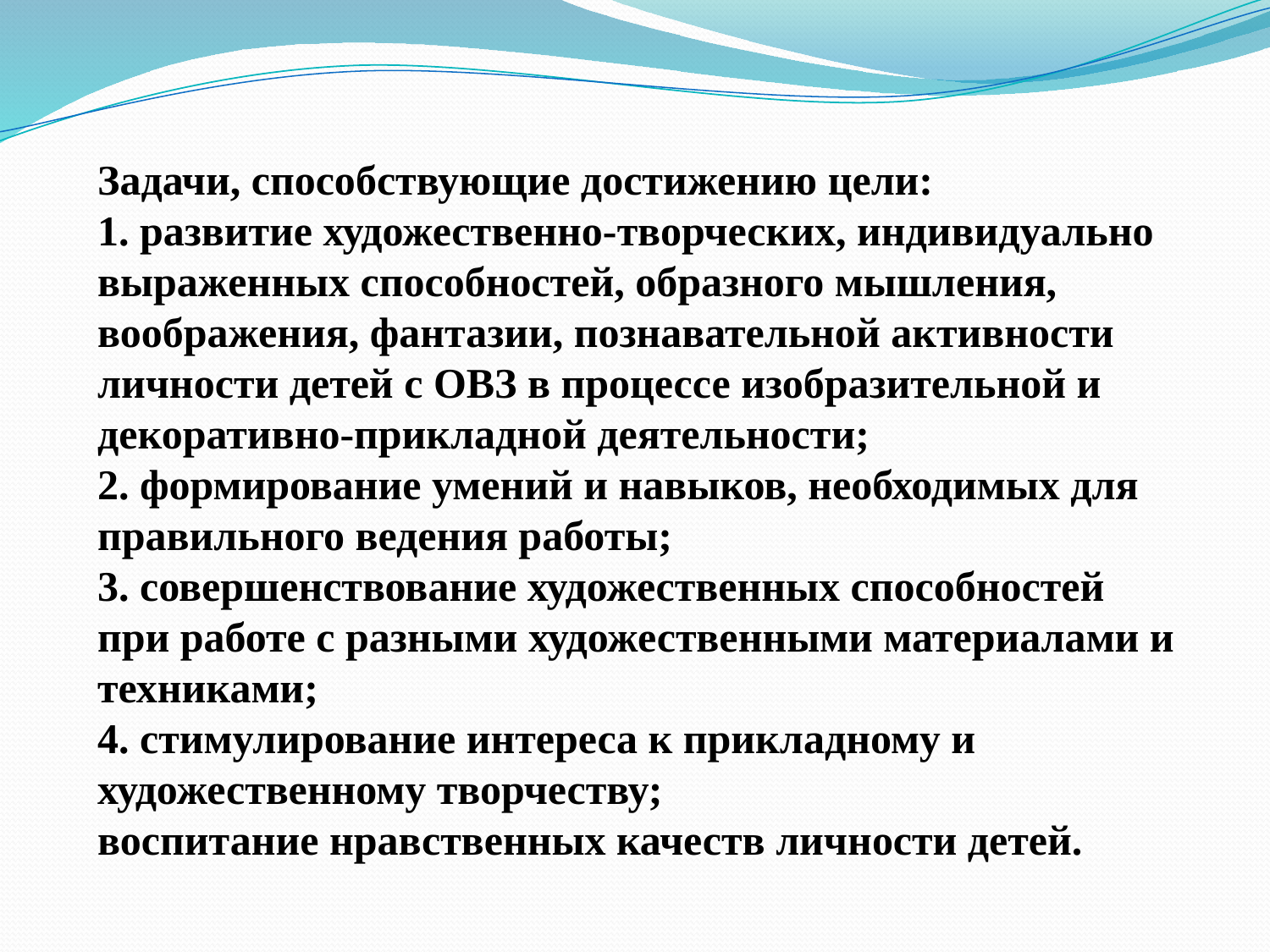

Задачи, способствующие достижению цели:
1. развитие художественно-творческих, индивидуально выраженных способностей, образного мышления, воображения, фантазии, познавательной активности личности детей с ОВЗ в процессе изобразительной и декоративно-прикладной деятельности;
2. формирование умений и навыков, необходимых для правильного ведения работы;
3. совершенствование художественных способностей при работе с разными художественными материалами и техниками;
4. стимулирование интереса к прикладному и художественному творчеству;
воспитание нравственных качеств личности детей.